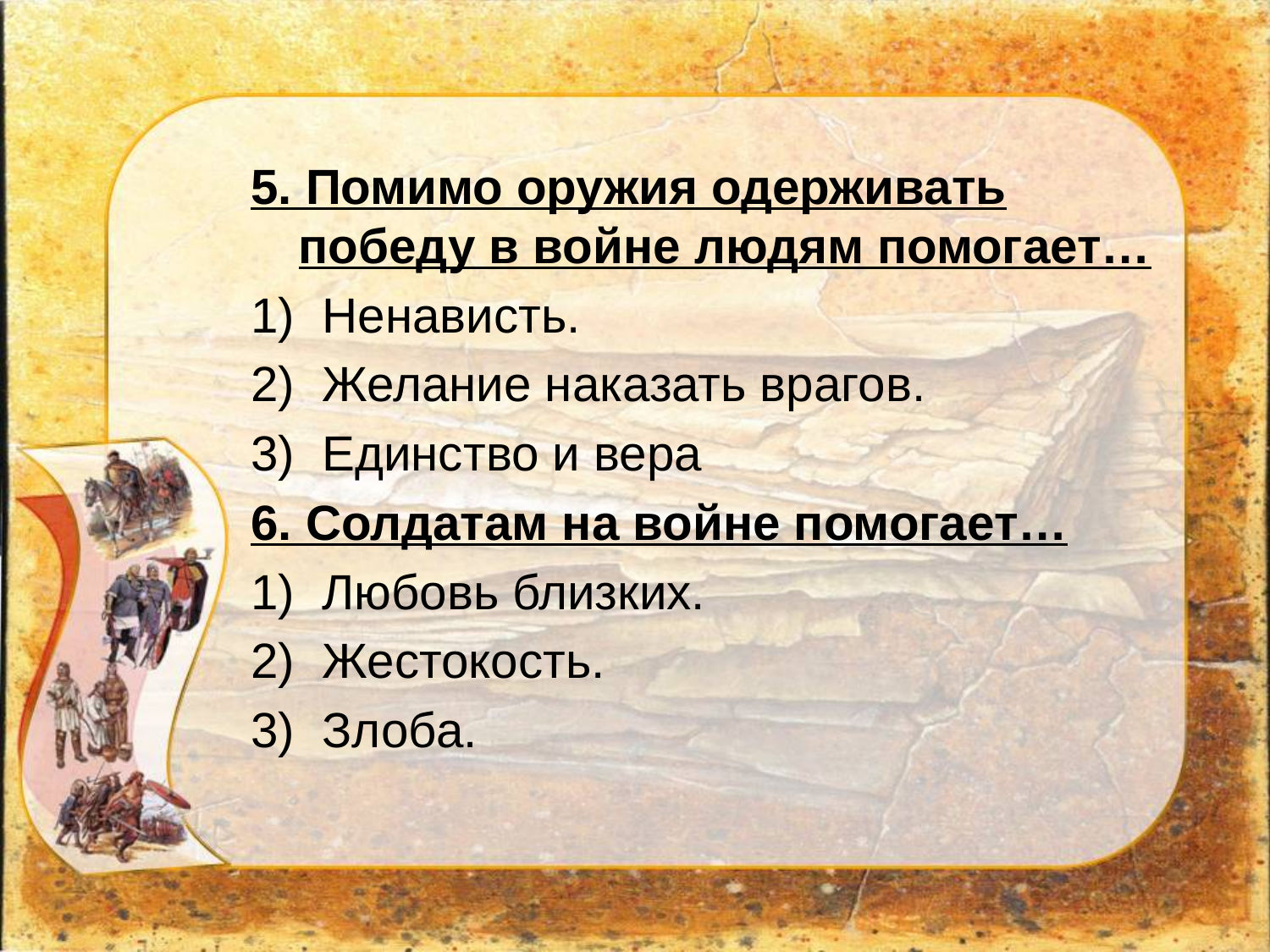

5. Помимо оружия одерживать победу в войне людям помогает…
1)  Ненависть.
2)  Желание наказать врагов.
3)  Единство и вера
6. Солдатам на войне помогает…
1)  Любовь близких.
2)  Жестокость.
3)  Злоба.